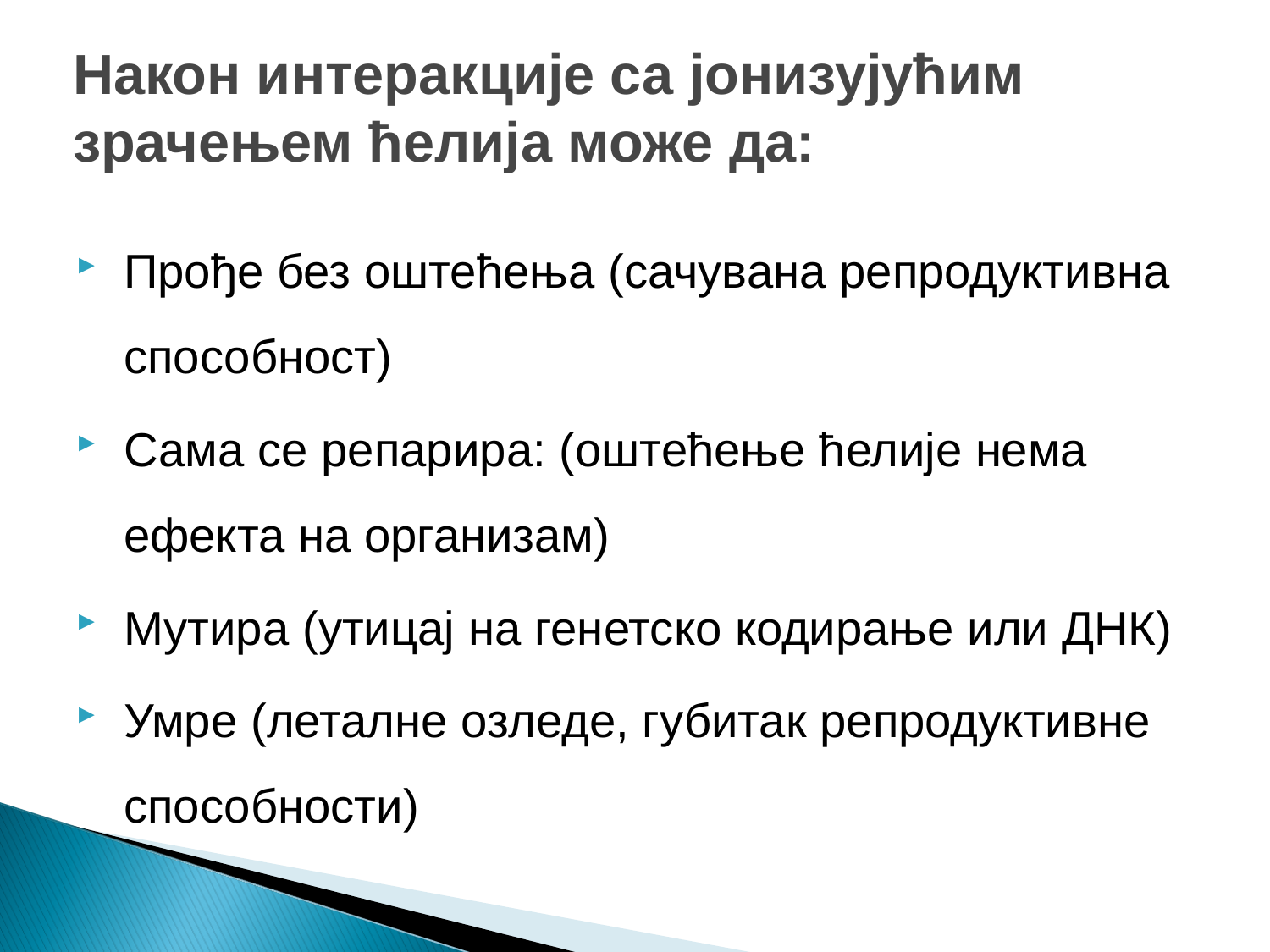

# Након интеракције са јонизујућим зрачењем ћелија може да:
Прође без оштећења (сачувана репродуктивна способност)
Сама се репарира: (оштећење ћелије нема ефекта на организам)
Мутира (утицај на генетско кодирање или ДНК)
Умре (леталне озледе, губитак репродуктивне способности)